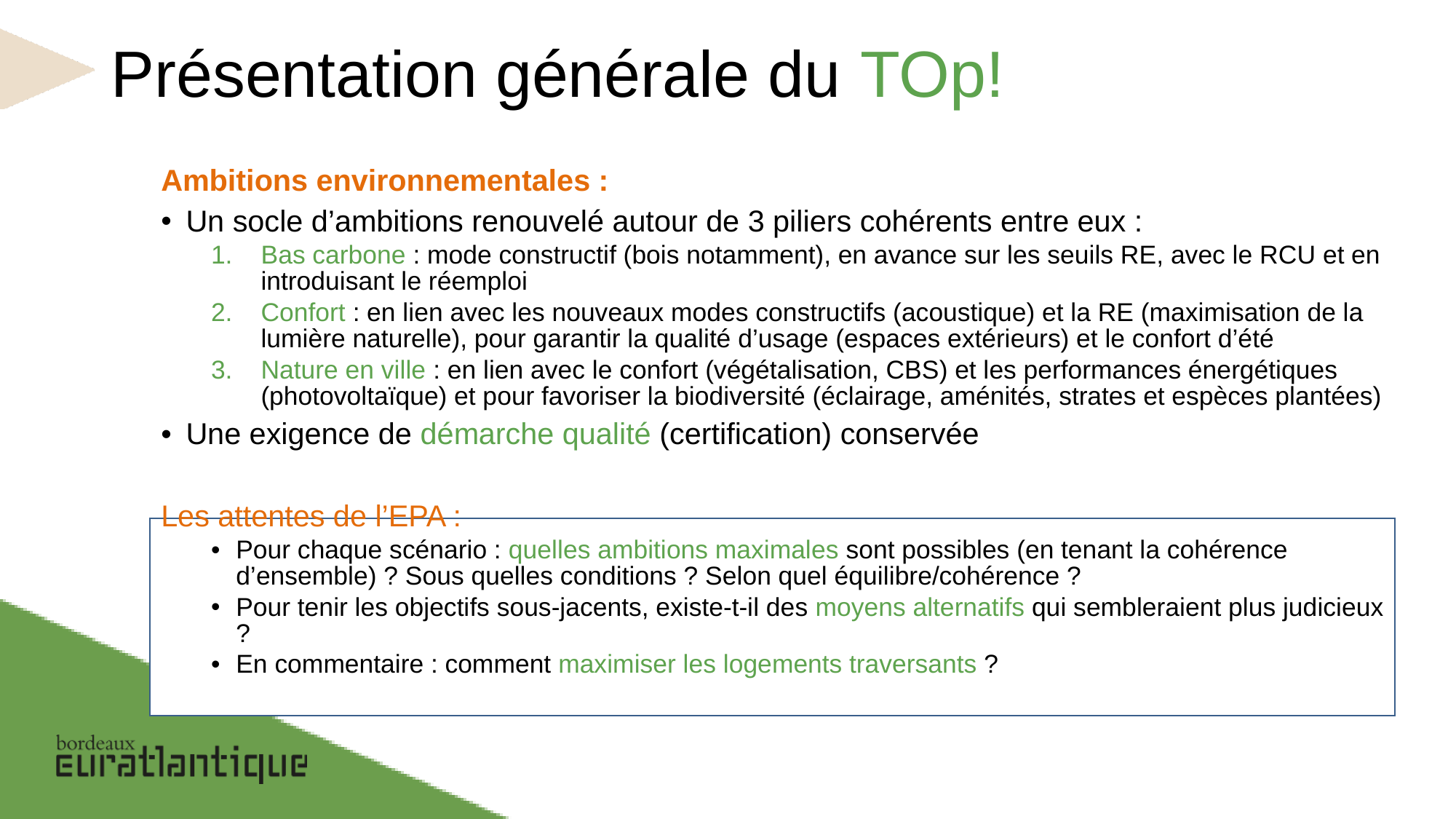

# Présentation générale du TOp!
Ambitions environnementales :
Un socle d’ambitions renouvelé autour de 3 piliers cohérents entre eux :
Bas carbone : mode constructif (bois notamment), en avance sur les seuils RE, avec le RCU et en introduisant le réemploi
Confort : en lien avec les nouveaux modes constructifs (acoustique) et la RE (maximisation de la lumière naturelle), pour garantir la qualité d’usage (espaces extérieurs) et le confort d’été
Nature en ville : en lien avec le confort (végétalisation, CBS) et les performances énergétiques (photovoltaïque) et pour favoriser la biodiversité (éclairage, aménités, strates et espèces plantées)
Une exigence de démarche qualité (certification) conservée

Les attentes de l’EPA :
Pour chaque scénario : quelles ambitions maximales sont possibles (en tenant la cohérence d’ensemble) ? Sous quelles conditions ? Selon quel équilibre/cohérence ?
Pour tenir les objectifs sous-jacents, existe-t-il des moyens alternatifs qui sembleraient plus judicieux ?
En commentaire : comment maximiser les logements traversants ?